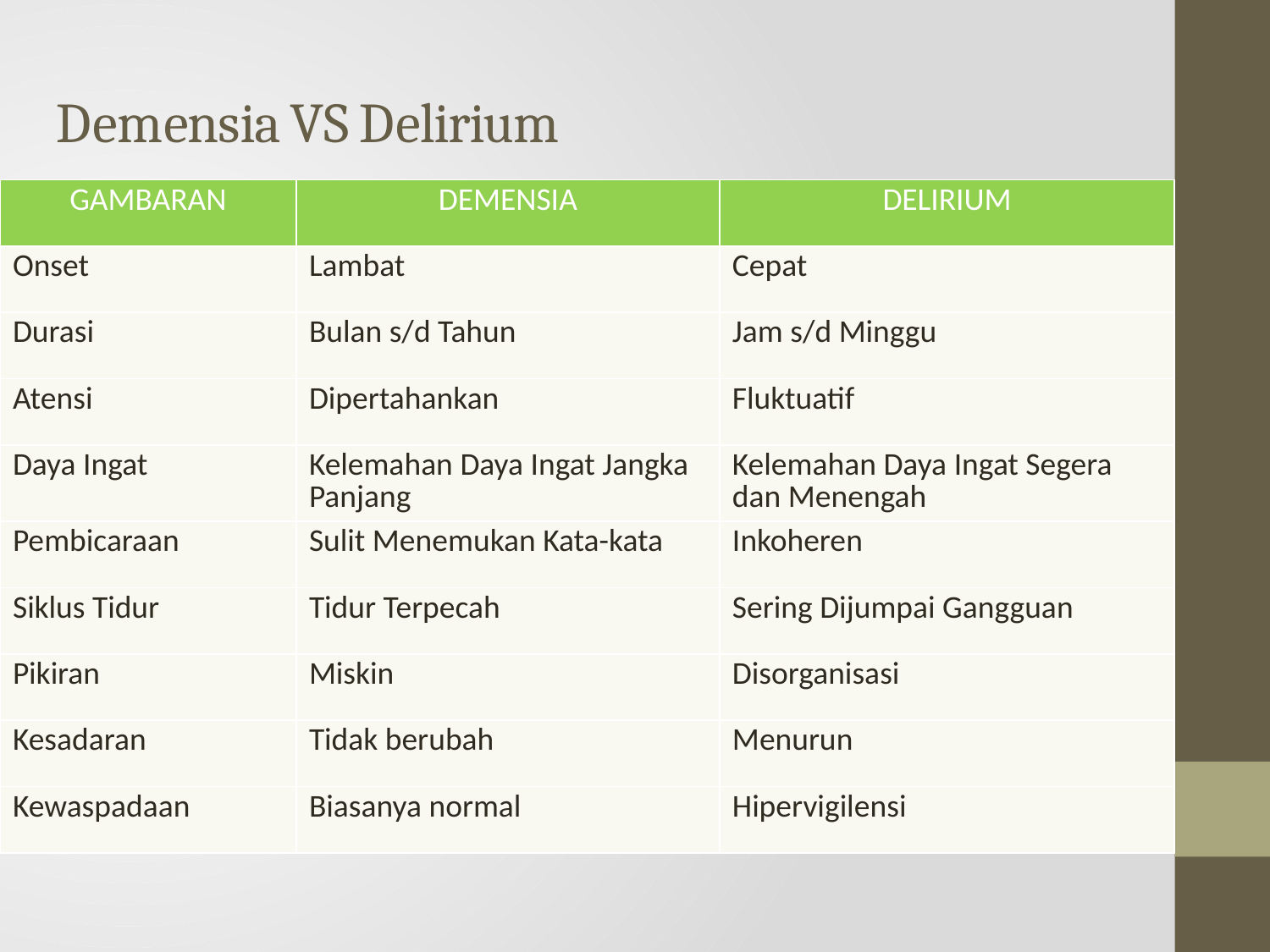

# Demensia VS Delirium
| GAMBARAN | DEMENSIA | DELIRIUM |
| --- | --- | --- |
| Onset | Lambat | Cepat |
| Durasi | Bulan s/d Tahun | Jam s/d Minggu |
| Atensi | Dipertahankan | Fluktuatif |
| Daya Ingat | Kelemahan Daya Ingat Jangka Panjang | Kelemahan Daya Ingat Segera dan Menengah |
| Pembicaraan | Sulit Menemukan Kata-kata | Inkoheren |
| Siklus Tidur | Tidur Terpecah | Sering Dijumpai Gangguan |
| Pikiran | Miskin | Disorganisasi |
| Kesadaran | Tidak berubah | Menurun |
| Kewaspadaan | Biasanya normal | Hipervigilensi |